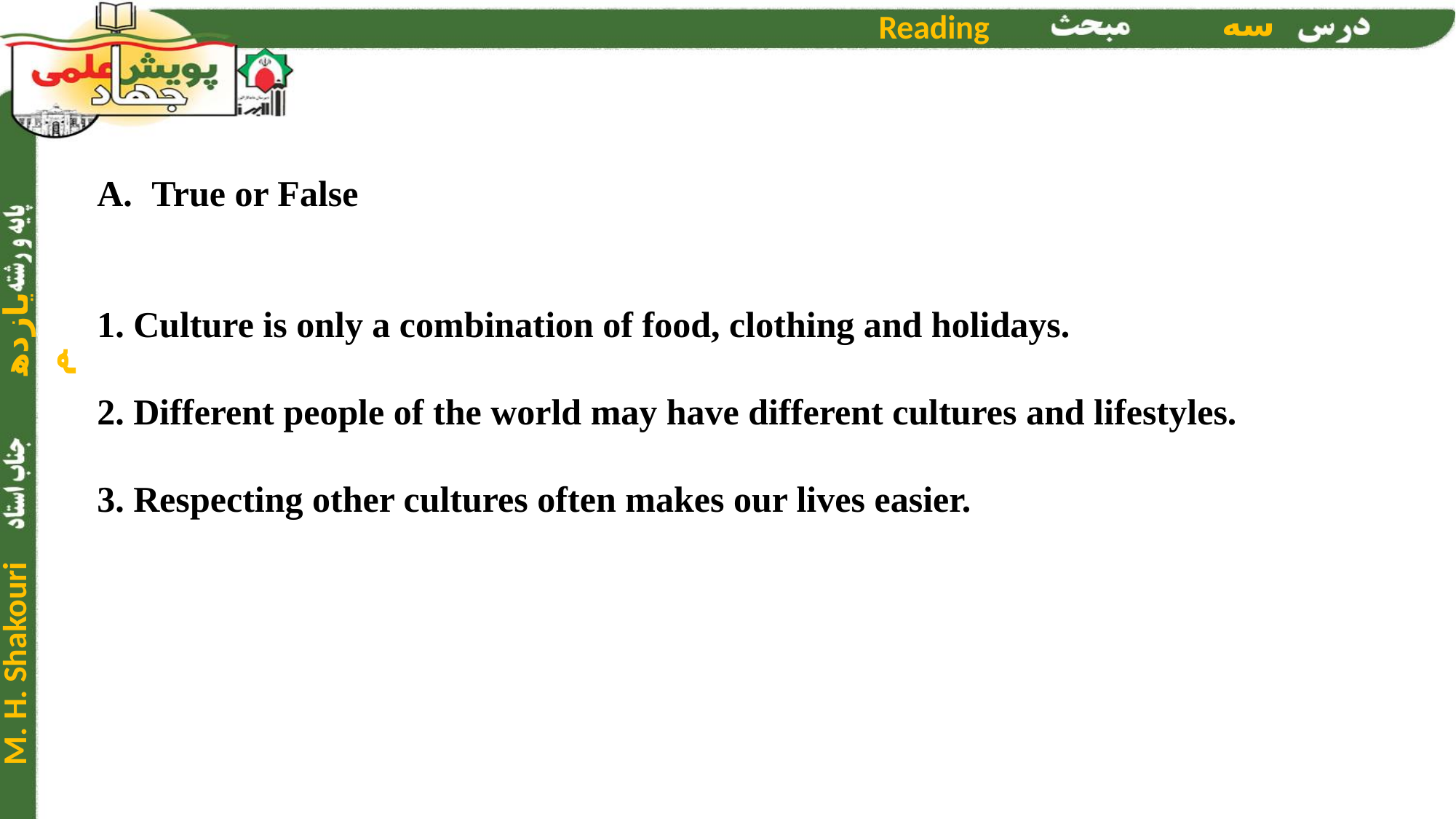

True or False

1. Culture is only a combination of food, clothing and holidays.
2. Different people of the world may have different cultures and lifestyles.
3. Respecting other cultures often makes our lives easier.